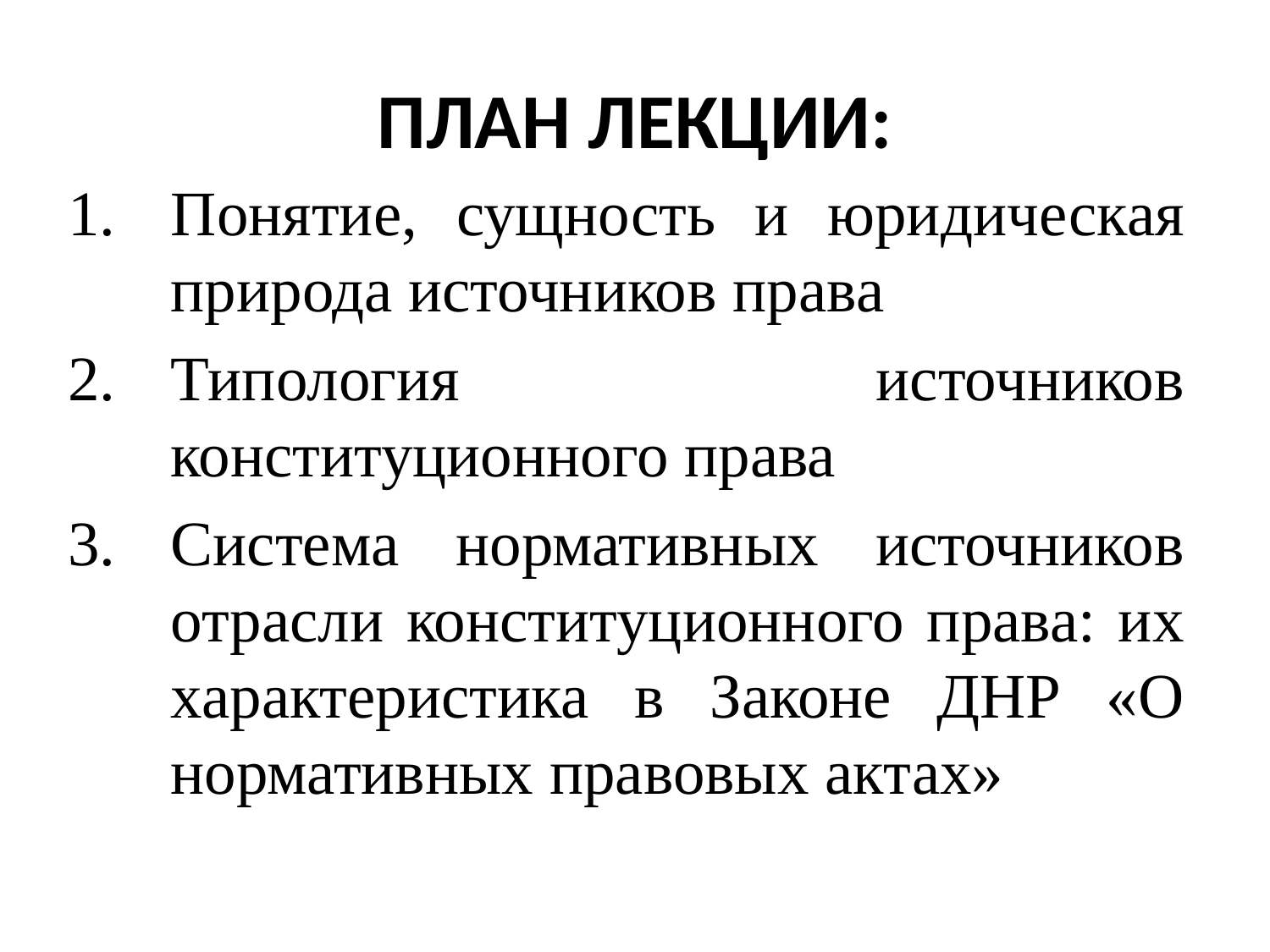

# ПЛАН ЛЕКЦИИ:
Понятие, сущность и юридическая природа источников права
Типология источников конституционного права
Система нормативных источников отрасли конституционного права: их характеристика в Законе ДНР «О нормативных правовых актах»